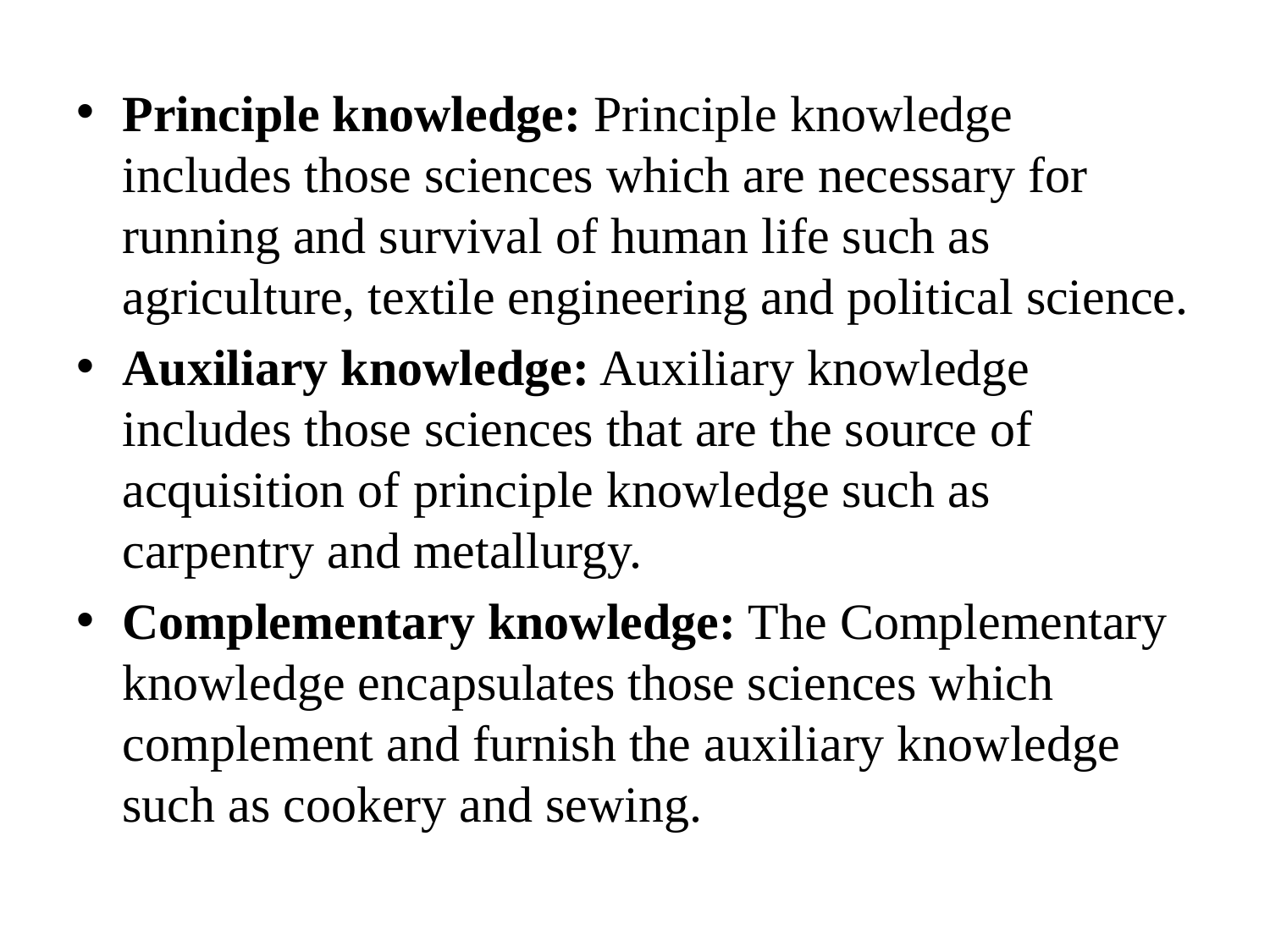

Principle knowledge: Principle knowledge includes those sciences which are necessary for running and survival of human life such as agriculture, textile engineering and political science.
Auxiliary knowledge: Auxiliary knowledge includes those sciences that are the source of acquisition of principle knowledge such as carpentry and metallurgy.
Complementary knowledge: The Complementary knowledge encapsulates those sciences which complement and furnish the auxiliary knowledge such as cookery and sewing.